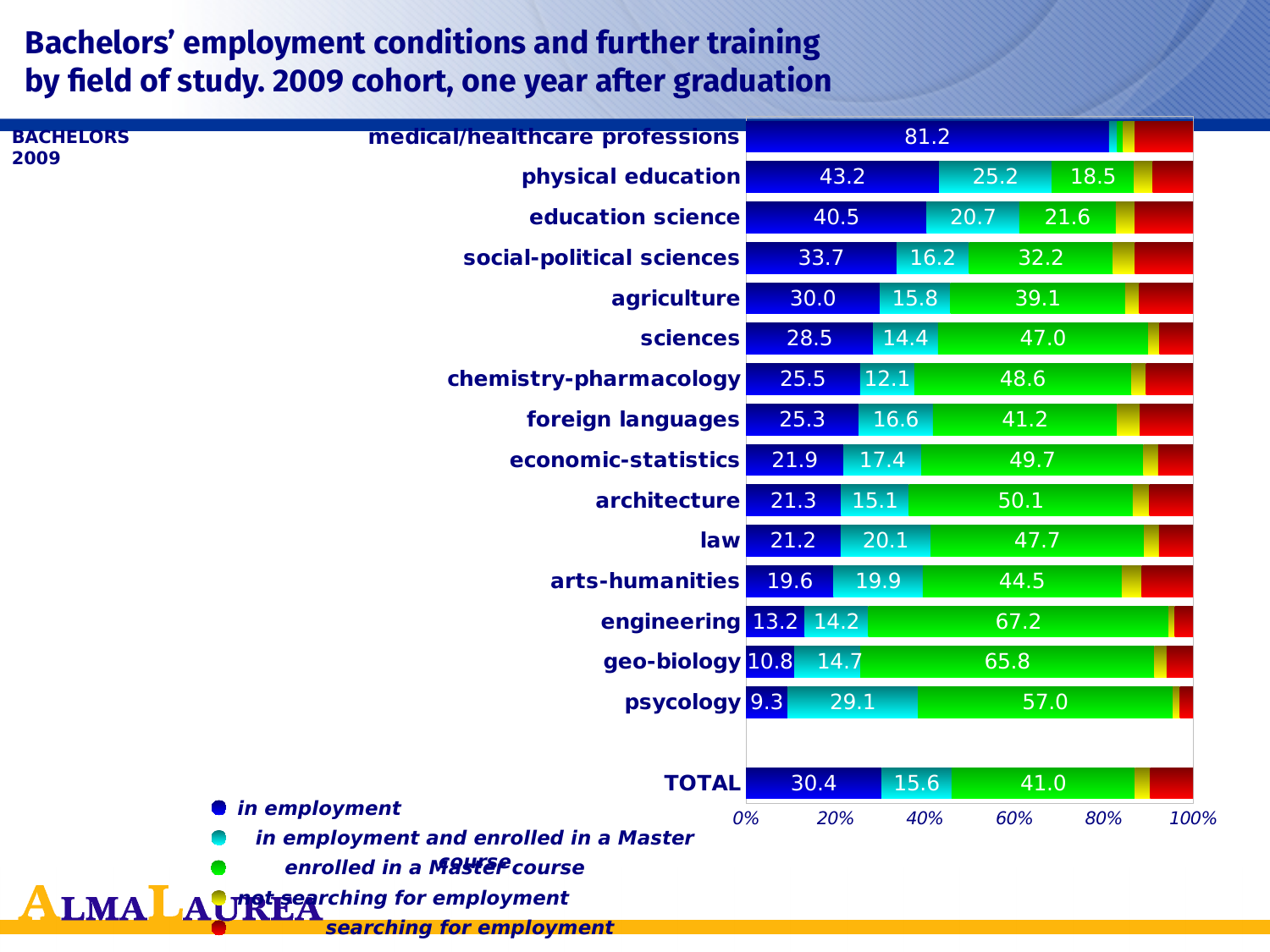

# Bachelors’ employment conditions and further training by field of study. 2009 cohort, one year after graduation

### Chart

| Category | lavora | lavora ed è iscritto alla specialistica | attualmente iscritto alla specialistica | non cerca lavoro | cerca lavoro |
|---|---|---|---|---|---|
| TOTAL | 30.363950333972667 | 15.637374137204905 | 40.99227866606684 | 3.4217332937568936 | 9.584663568991461 |
|  | None | None | None | None | None |
| psycology | 9.342462723204035 | 29.126250055891635 | 56.97818598320838 | 1.6189318346886121 | 2.9341694030059577 |
| geo-biology | 10.823738344690305 | 14.749228206834008 | 65.81354967348584 | 2.723549541044785 | 5.889934233945565 |
| engineering | 13.192232653778866 | 14.180567395954927 | 67.18659784636863 | 1.4007756492666399 | 4.039826454628702 |
| arts-humanities | 19.647290413761823 | 19.892155760482844 | 44.504481596871436 | 4.439160124358892 | 11.516912104522147 |
| law | 21.183783040103663 | 20.134775269307635 | 47.72591485093869 | 3.3312116846877577 | 7.6243151549618755 |
| architecture | 21.31710101377592 | 15.121104477090297 | 50.09518773010716 | 3.7331450702846465 | 9.733461708746695 |
| economic-statistics | 21.87408017394127 | 17.36636670917163 | 49.66640371650551 | 3.2973513400780092 | 7.795798060295861 |
| foreign languages | 25.267198763397765 | 16.551884916485115 | 41.184755897241395 | 5.074078263119021 | 11.922082159753725 |
| chemistry-pharmacology | 25.531208738257035 | 12.108643861371633 | 48.63655654015221 | 3.225581817763801 | 10.498009042455967 |
| sciences | 28.495284270069998 | 14.438678892154098 | 47.03278990797131 | 2.5336687633711628 | 7.4995781664322925 |
| agriculture | 29.955805409845233 | 15.789951647556968 | 39.0737811548603 | 3.1493494451218904 | 12.031112342615048 |
| social-political sciences | 33.69634843558421 | 16.20421109214129 | 32.206711413248996 | 4.871393031198185 | 13.021336027825004 |
| education science | 40.460227464889996 | 20.68591984778642 | 21.570599369622624 | 4.2301195270314045 | 13.053133790668674 |
| physical education | 43.2205539512205 | 25.179014752954668 | 18.46499340503653 | 4.104523781679633 | 9.030914109108217 |
| medical/healthcare professions | 81.21893879269274 | 1.7875357566199597 | 1.3849641215955237 | 2.5980755060350607 | 13.010485823052274 |
BACHELORS
2009

in employment

not searching for employment

searching for employment

in employment and enrolled in a Master course
enrolled in a Master course